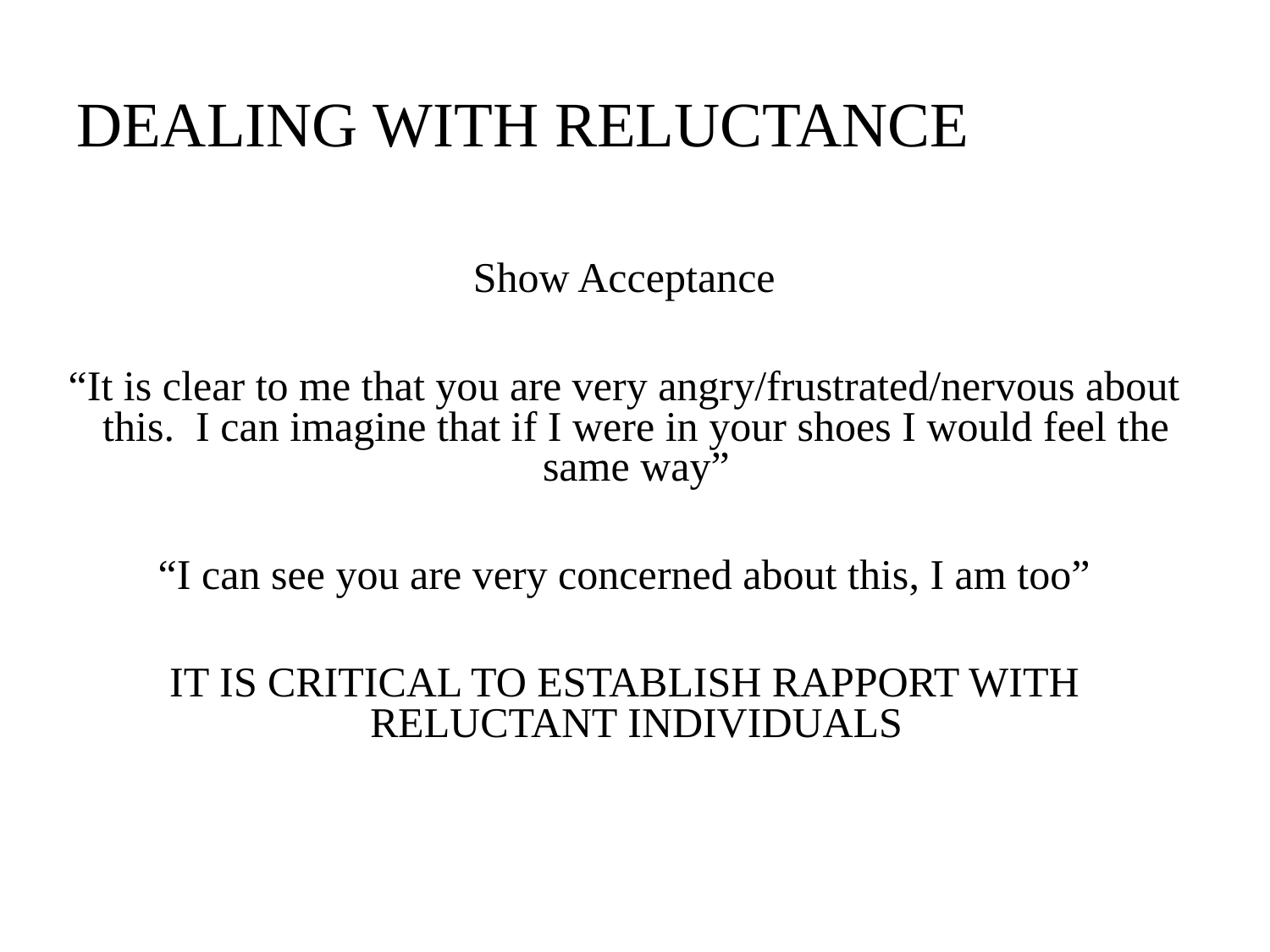

# DEALING WITH RELUCTANCE
Show Acceptance

“It is clear to me that you are very angry/frustrated/nervous about this.  I can imagine that if I were in your shoes I would feel the same way”

“I can see you are very concerned about this, I am too”

IT IS CRITICAL TO ESTABLISH RAPPORT WITH RELUCTANT INDIVIDUALS